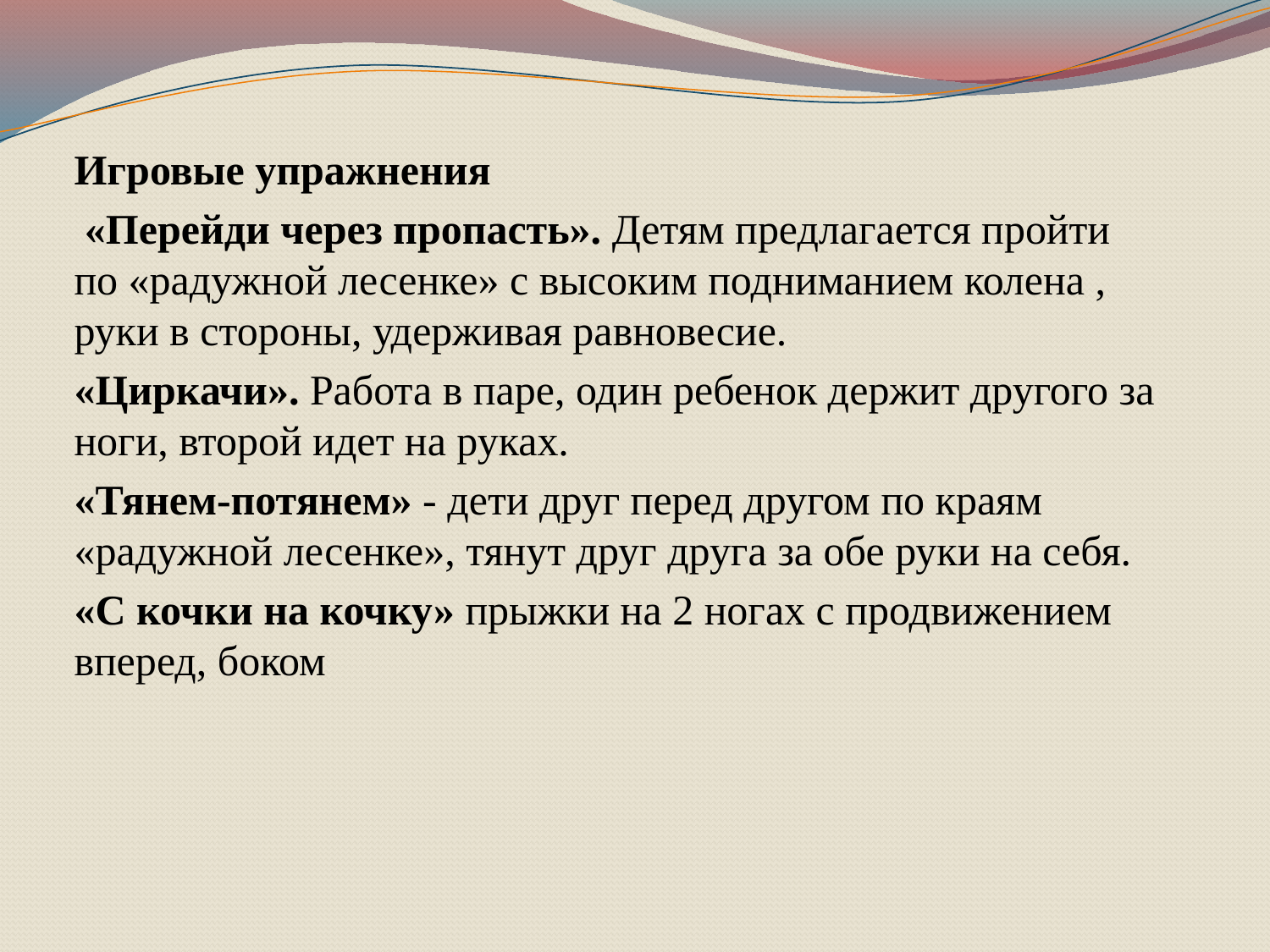

#
Игровые упражнения
 «Перейди через пропасть». Детям предлагается пройти по «радужной лесенке» с высоким подниманием колена , руки в стороны, удерживая равновесие.
«Циркачи». Работа в паре, один ребенок держит другого за ноги, второй идет на руках.
«Тянем-потянем» - дети друг перед другом по краям «радужной лесенке», тянут друг друга за обе руки на себя.
«С кочки на кочку» прыжки на 2 ногах с продвижением вперед, боком